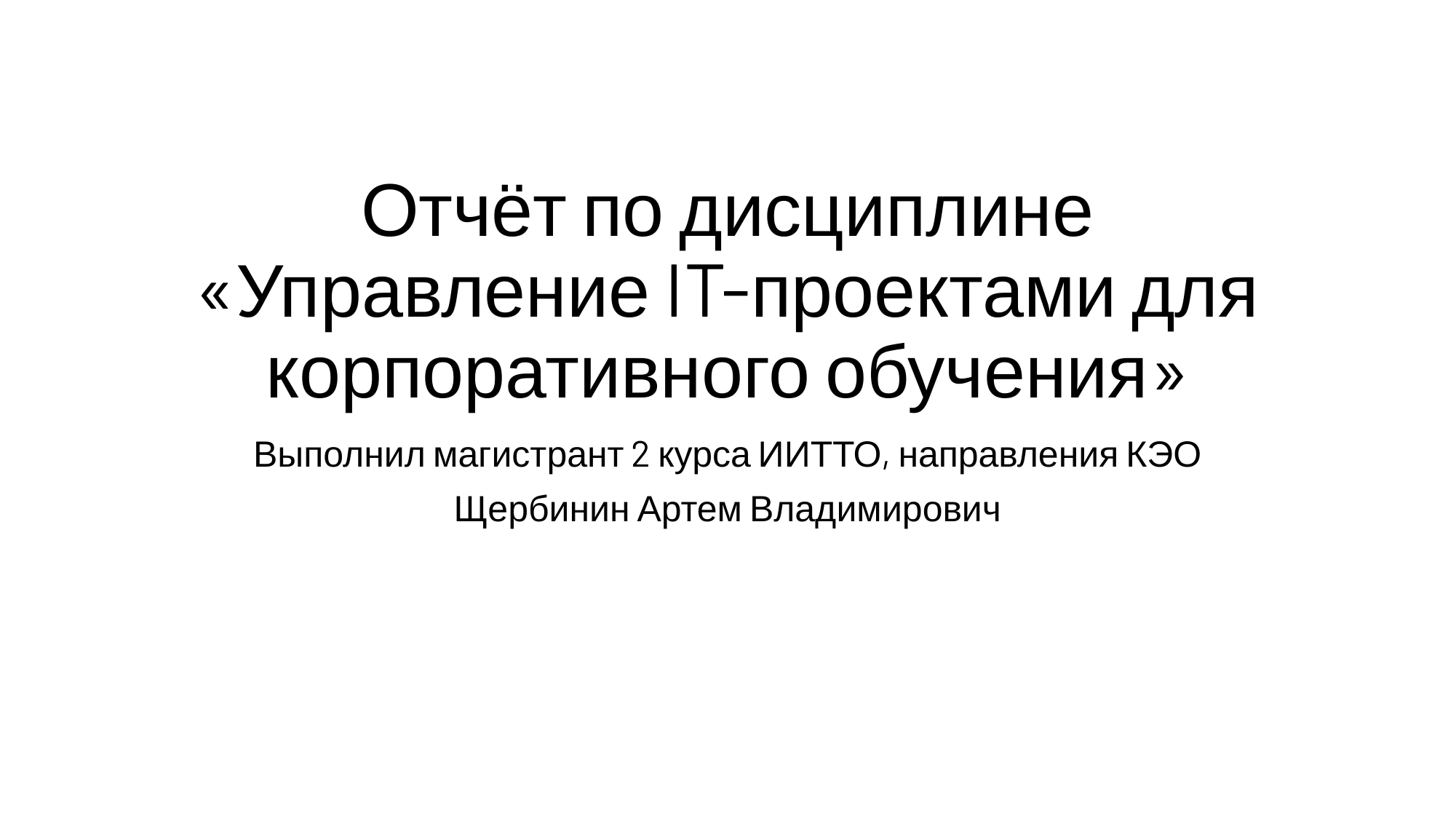

# Отчёт по дисциплине «Управление IT-проектами для корпоративного обучения»
Выполнил магистрант 2 курса ИИТТО, направления КЭО
Щербинин Артем Владимирович